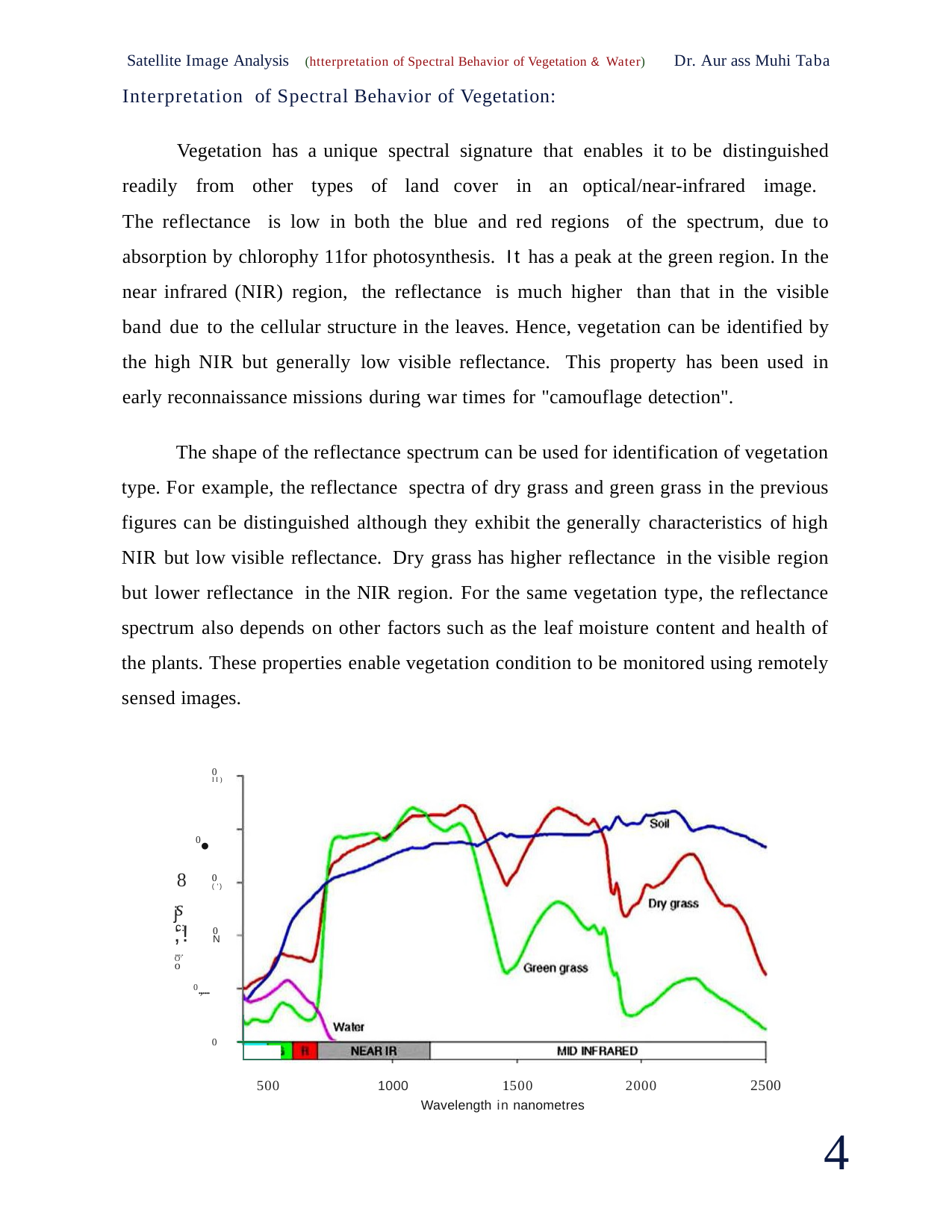

Satellite Image Analysis    (htterpretation of Spectral Behavior of Vegetation & Water)	Dr. Aur ass Muhi Taba

Interpretation  of Spectral Behavior of Vegetation:

Vegetation  has  a unique  spectral  signature  that  enables  it to be  distinguished readily   from   other   types   of   land  cover   in   an  optical/near-infrared   image.   The reflectance  is low in both the blue and red regions  of the spectrum, due to absorption by chlorophy 11for photosynthesis.  It has a peak at the green region. In the near infrared (NIR) region,  the reflectance  is much higher  than that in the visible band due to the cellular structure in the leaves. Hence, vegetation can be identified by the high NIR but generally low visible reflectance.  This property has been used in early reconnaissance missions during war times for "camouflage detection".

The shape of the reflectance spectrum can be used for identification of vegetation type. For example, the reflectance  spectra of dry grass and green grass in the previous figures can be distinguished although they exhibit the generally characteristics of high NIR but low visible reflectance.  Dry grass has higher reflectance  in the visible region but lower reflectance  in the NIR region. For the same vegetation type, the reflectance spectrum also depends on other factors such as the leaf moisture content and health of the plants. These properties enable vegetation condition to be monitored using remotely sensed images.
0
II)

0•
8
sc:
0
(')
j
;!
0
N
....o
O'
0.,....

0

2500
500
1500
Wavelength in nanometres
2000
1000
4